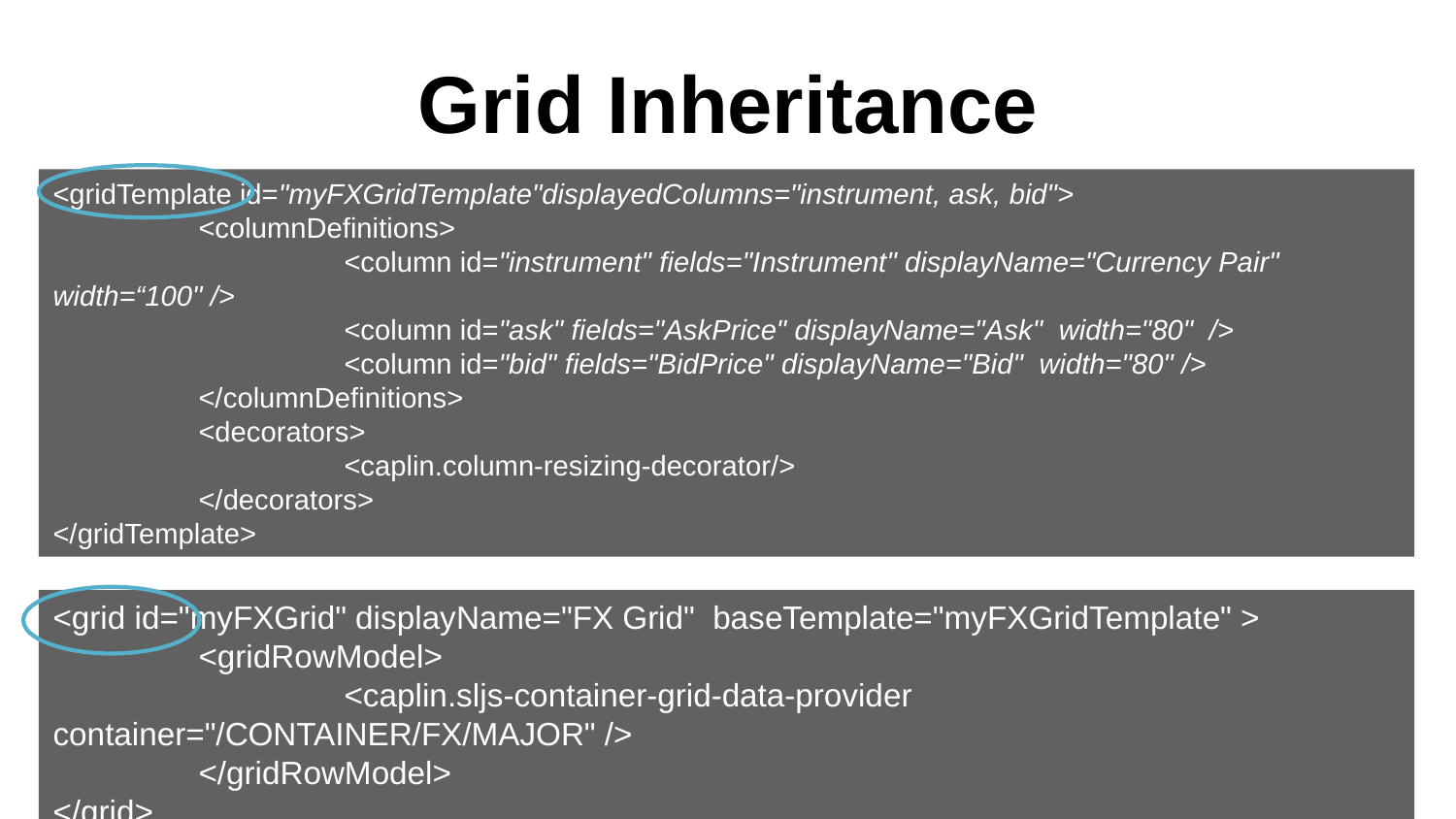

Grid Inheritance

<gridTemplate id="myFXGridTemplate"displayedColumns="instrument, ask, bid">
	<columnDefinitions>
		<column id="instrument" fields="Instrument" displayName="Currency Pair" width=“100" />
		<column id="ask" fields="AskPrice" displayName="Ask"  width="80"  />
		<column id="bid" fields="BidPrice" displayName="Bid"  width="80" />
	</columnDefinitions>
	<decorators>
		<caplin.column-resizing-decorator/>
	</decorators>
</gridTemplate>

<grid id="myFXGrid" displayName="FX Grid"  baseTemplate="myFXGridTemplate" >
	<gridRowModel>
		<caplin.sljs-container-grid-data-provider container="/CONTAINER/FX/MAJOR" />
	</gridRowModel>
</grid>